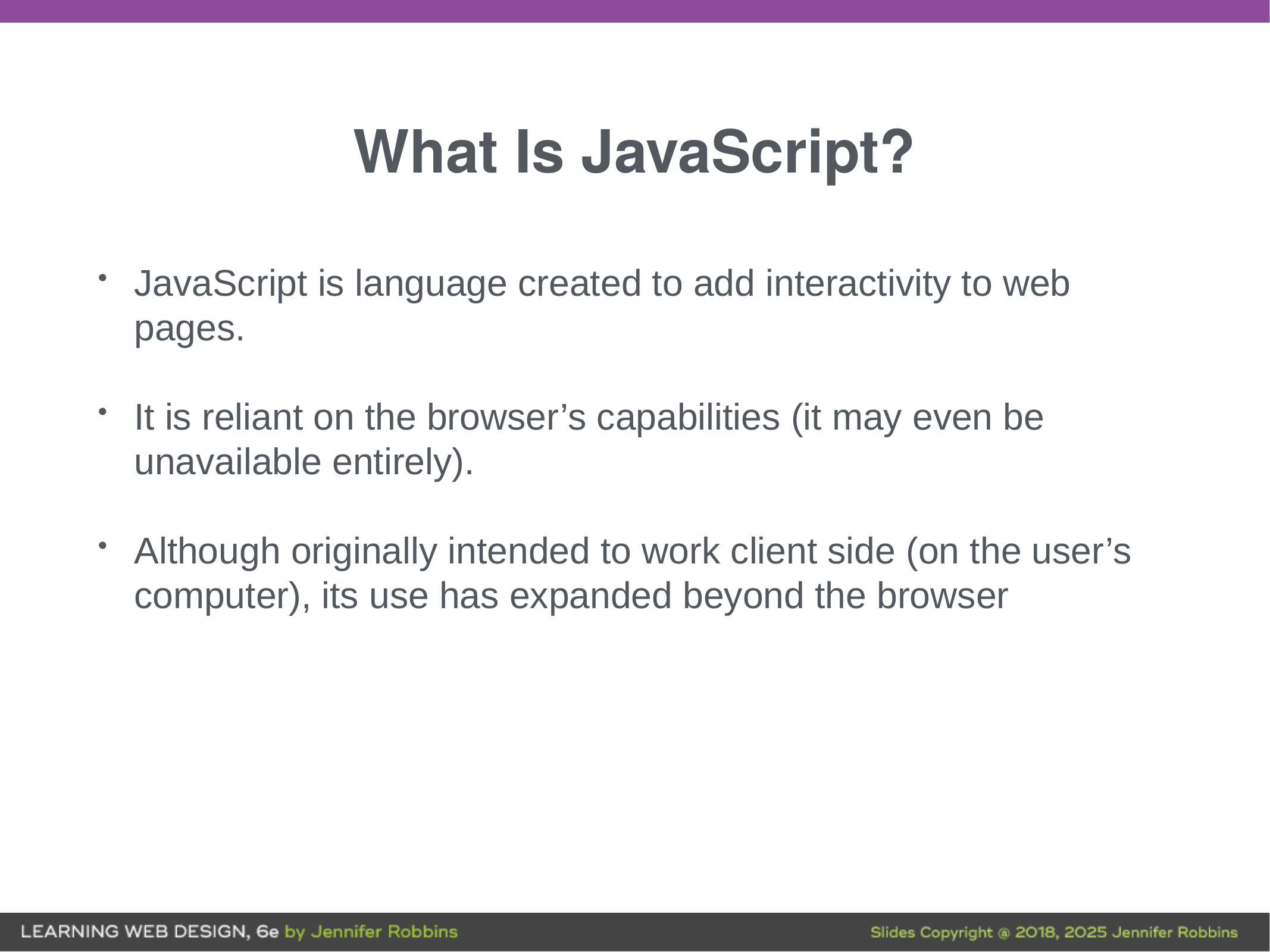

# What Is JavaScript?
JavaScript is language created to add interactivity to web pages.
It is reliant on the browser’s capabilities (it may even be unavailable entirely).
Although originally intended to work client side (on the user’s computer), its use has expanded beyond the browser